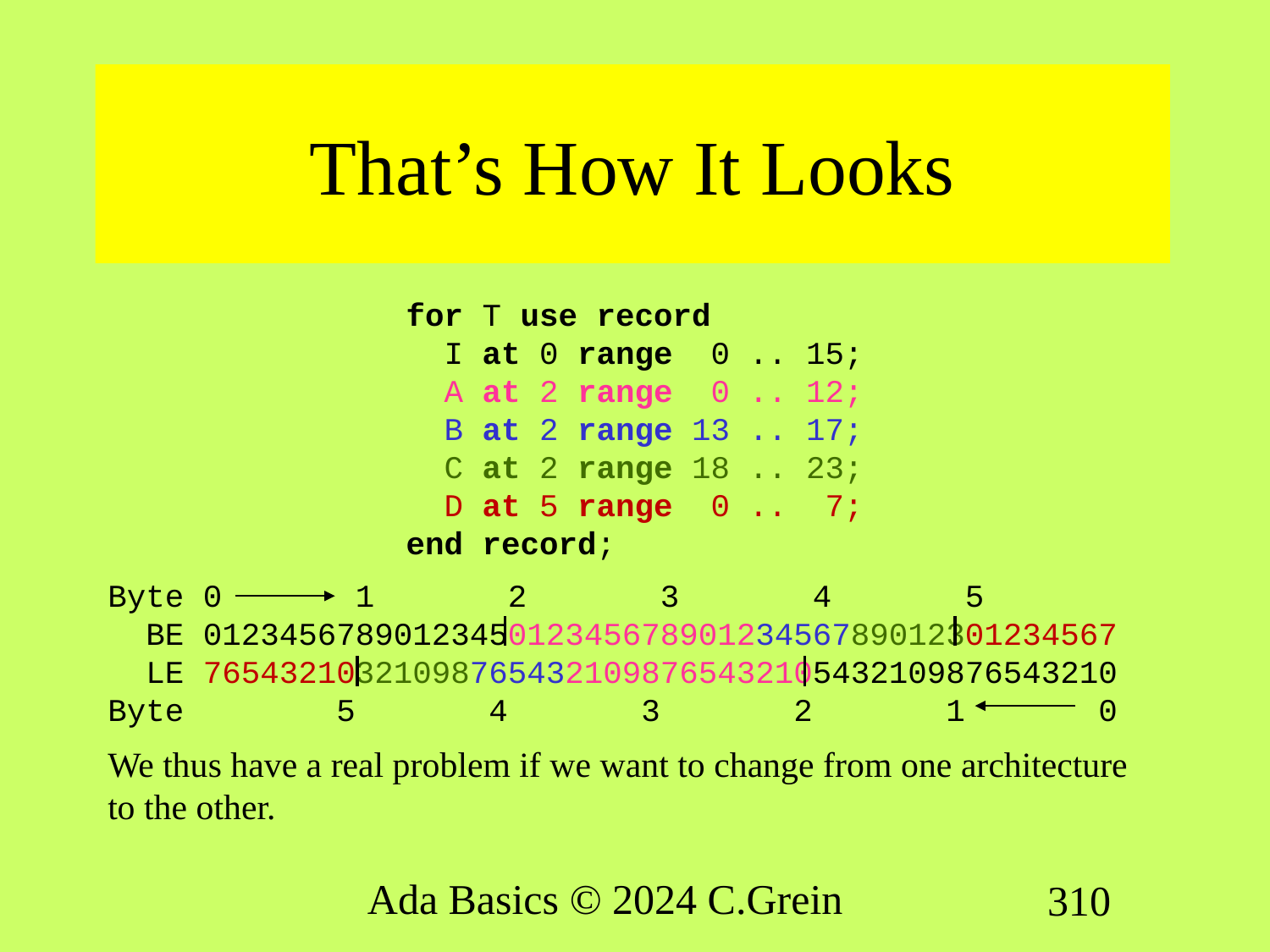

# That’s How It Looks
for T use record
  I at 0 range  0 .. 15;
  A at 2 range  0 .. 12;
  B at 2 range 13 .. 17;
  C at 2 range 18 .. 23;
  D at 5 range  0 ..  7;
end record;
Byte 0       1       2       3       4       5
  BE 012345678901234501234567890123456789012301234567
  LE 765432103210987654321098765432105432109876543210
Byte        5       4       3       2       1       0
We thus have a real problem if we want to change from one architecture to the other.
Ada Basics © 2024 C.Grein
310